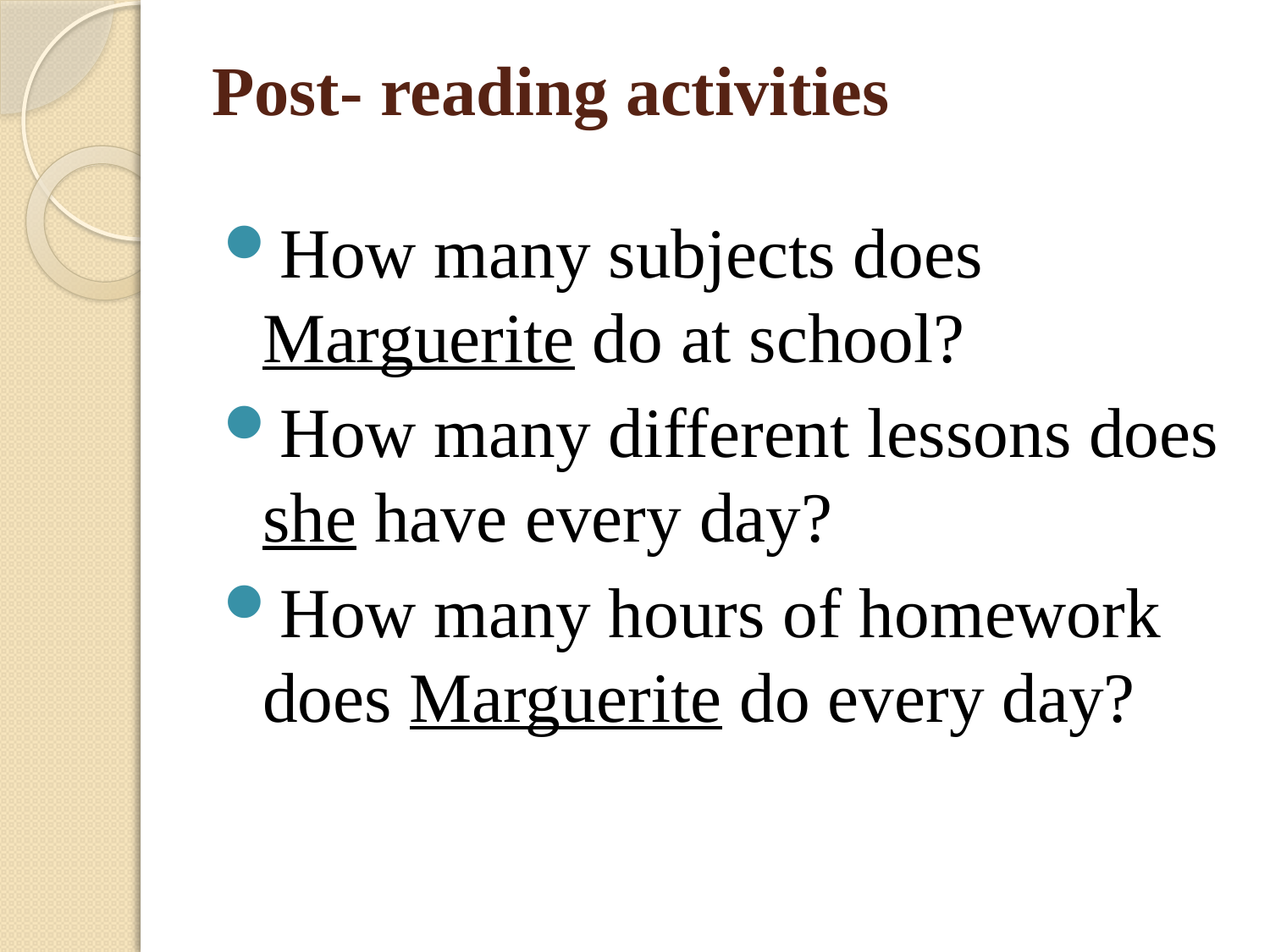

# Post- reading activities
How many subjects does Marguerite do at school?
How many different lessons does she have every day?
How many hours of homework does Marguerite do every day?